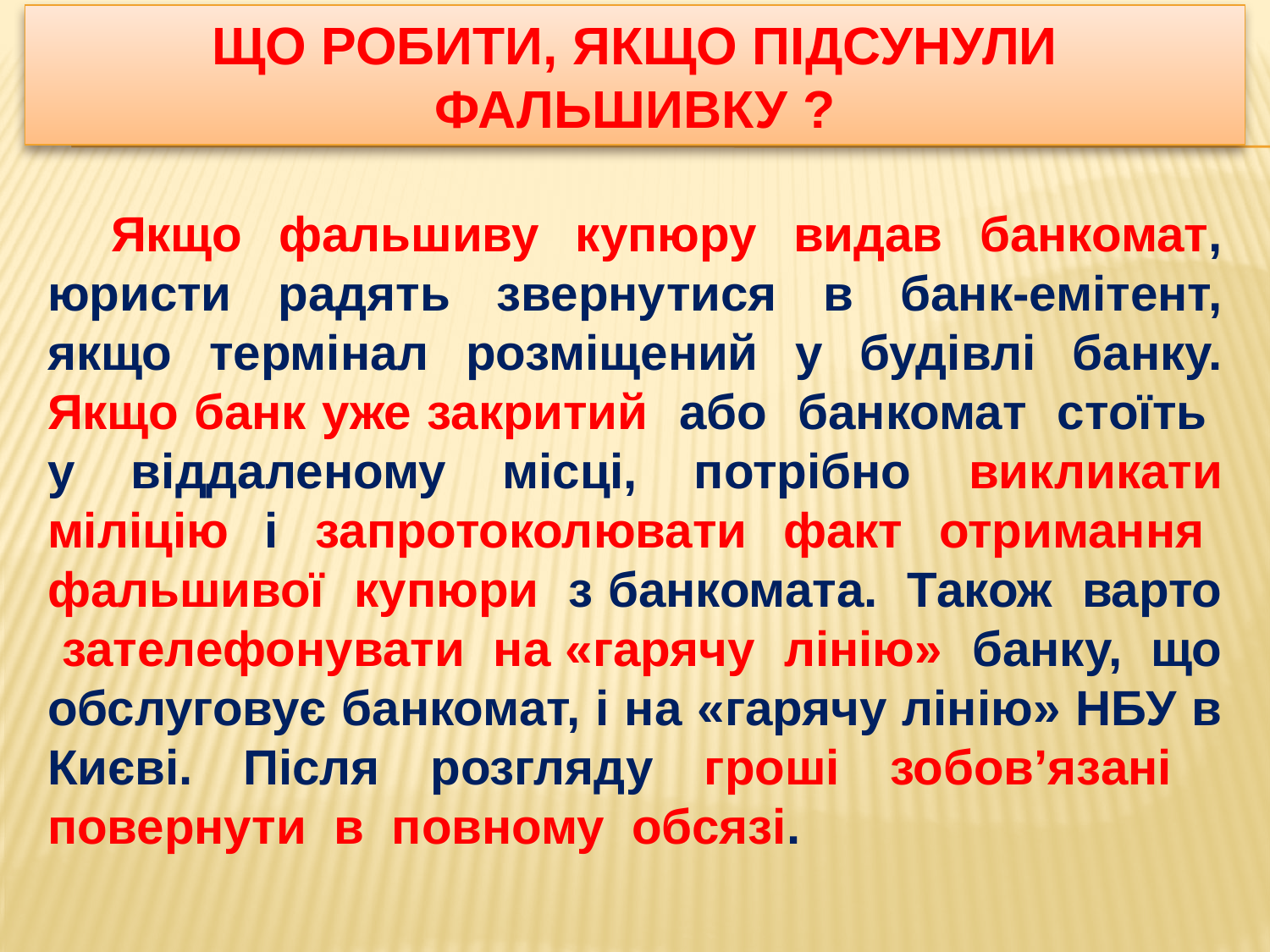

ЩО РОБИТИ, ЯКЩО ПІДСУНУЛИ ФАЛЬШИВКУ ?
Якщо фальшиву купюру видав банкомат, юристи радять звернутися в банк-емітент, якщо термінал розміщений у будівлі банку. Якщо банк уже закритий  або  банкомат  стоїть  у  віддаленому  місці,  потрібно  викликати міліцію  і  запротоколювати  факт  отримання  фальшивої  купюри  з банкомата.  Також  варто  зателефонувати  на «гарячу  лінію»  банку,  що обслуговує банкомат, і на «гарячу лінію» НБУ в Києві. Після розгляду гроші зобов’язані  повернути  в  повному  обсязі.